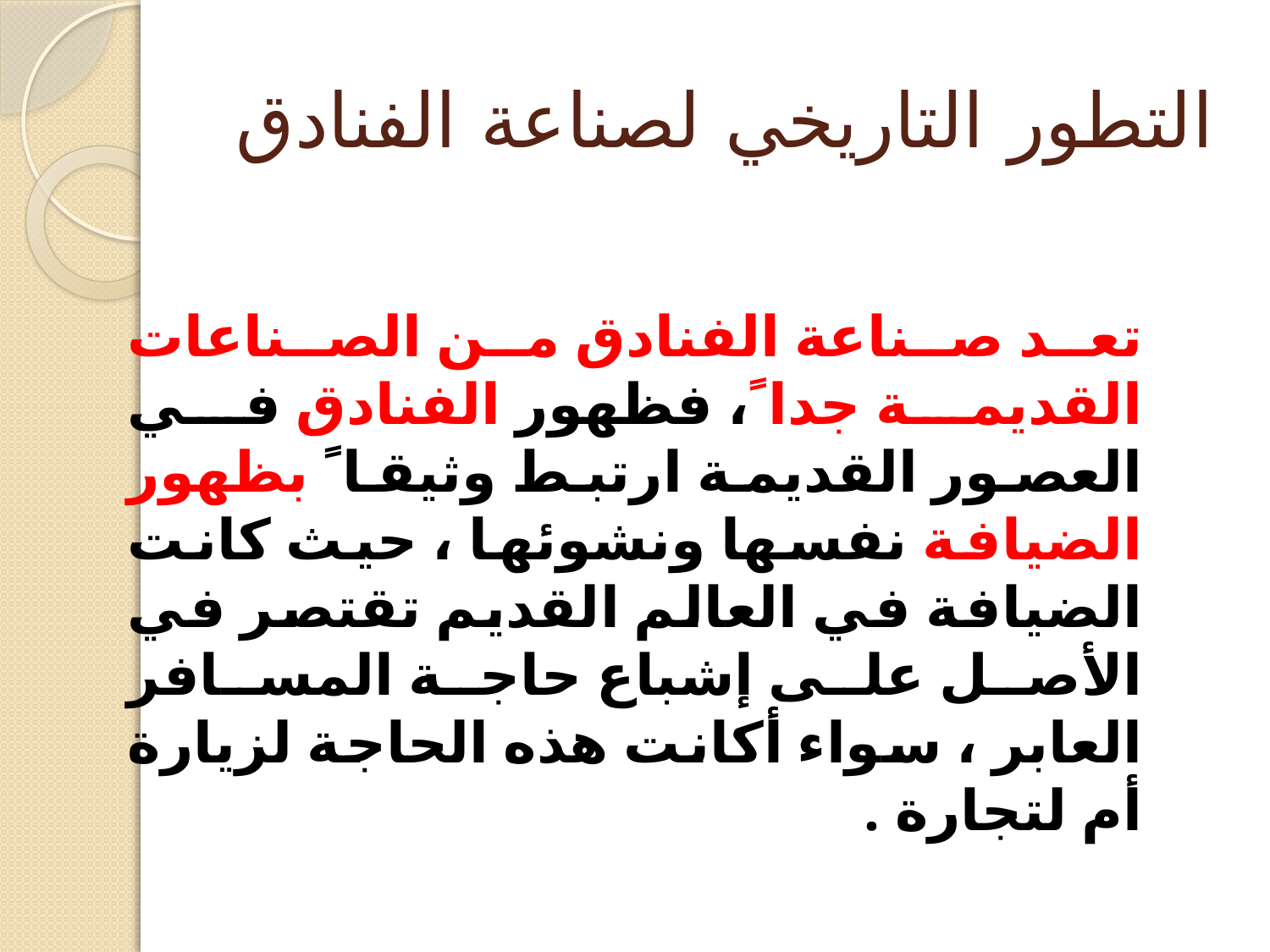

# التطور التاريخي لصناعة الفنادق
تعد صناعة الفنادق من الصناعات القديمة جدا ً، فظهور الفنادق في العصور القديمة ارتبط وثيقا ً بظهور الضيافة نفسها ونشوئها ، حيث كانت الضيافة في العالم القديم تقتصر في الأصل على إشباع حاجة المسافر العابر ، سواء أكانت هذه الحاجة لزيارة أم لتجارة .